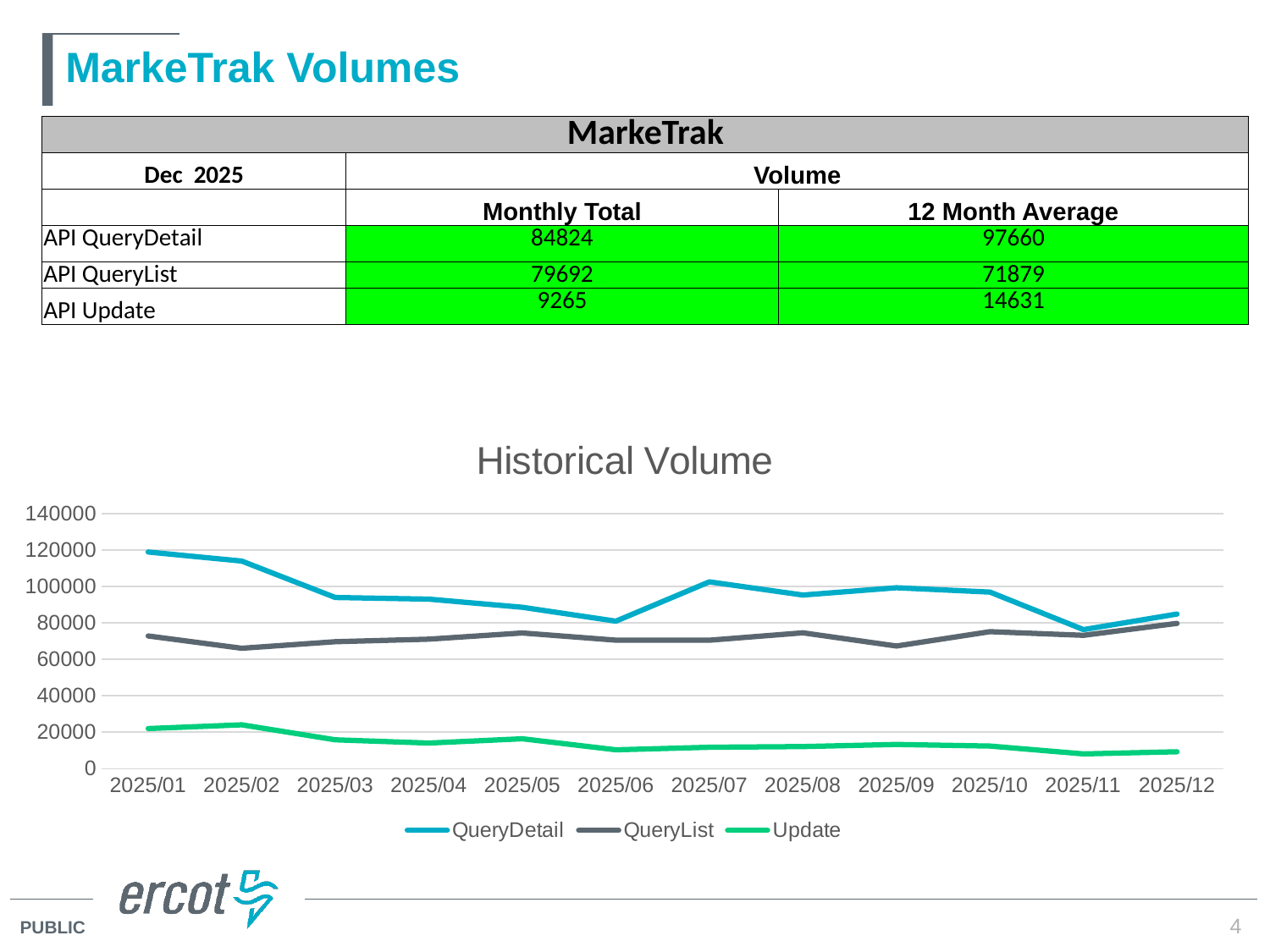

# MarkeTrak Volumes
| MarkeTrak |  |  |
| --- | --- | --- |
| Dec 2025 | Volume |  |
|  | Monthly Total | 12 Month Average |
| API QueryDetail | 84824 | 97660 |
| API QueryList | 79692 | 71879 |
| API Update | 9265 | 14631 |

### Chart: Historical Volume

| Category | QueryDetail | QueryList | Update |
|---|---|---|---|
| 2025/01 | 118843.0 | 72775.0 | 21971.0 |
| 2025/02 | 113902.0 | 66013.0 | 24038.0 |
| 2025/03 | 93909.0 | 69627.0 | 15806.0 |
| 2025/04 | 93010.0 | 71027.0 | 14027.0 |
| 2025/05 | 88532.0 | 74416.0 | 16387.0 |
| 2025/06 | 80916.0 | 70472.0 | 10325.0 |
| 2025/07 | 102485.0 | 70429.0 | 11718.0 |
| 2025/08 | 95236.0 | 74498.0 | 12092.0 |
| 2025/09 | 99253.0 | 67252.0 | 13241.0 |
| 2025/10 | 96863.0 | 75117.0 | 12376.0 |
| 2025/11 | 76246.0 | 73134.0 | 8071.0 |
| 2025/12 | 84824.0 | 79692.0 | 9265.0 |
4